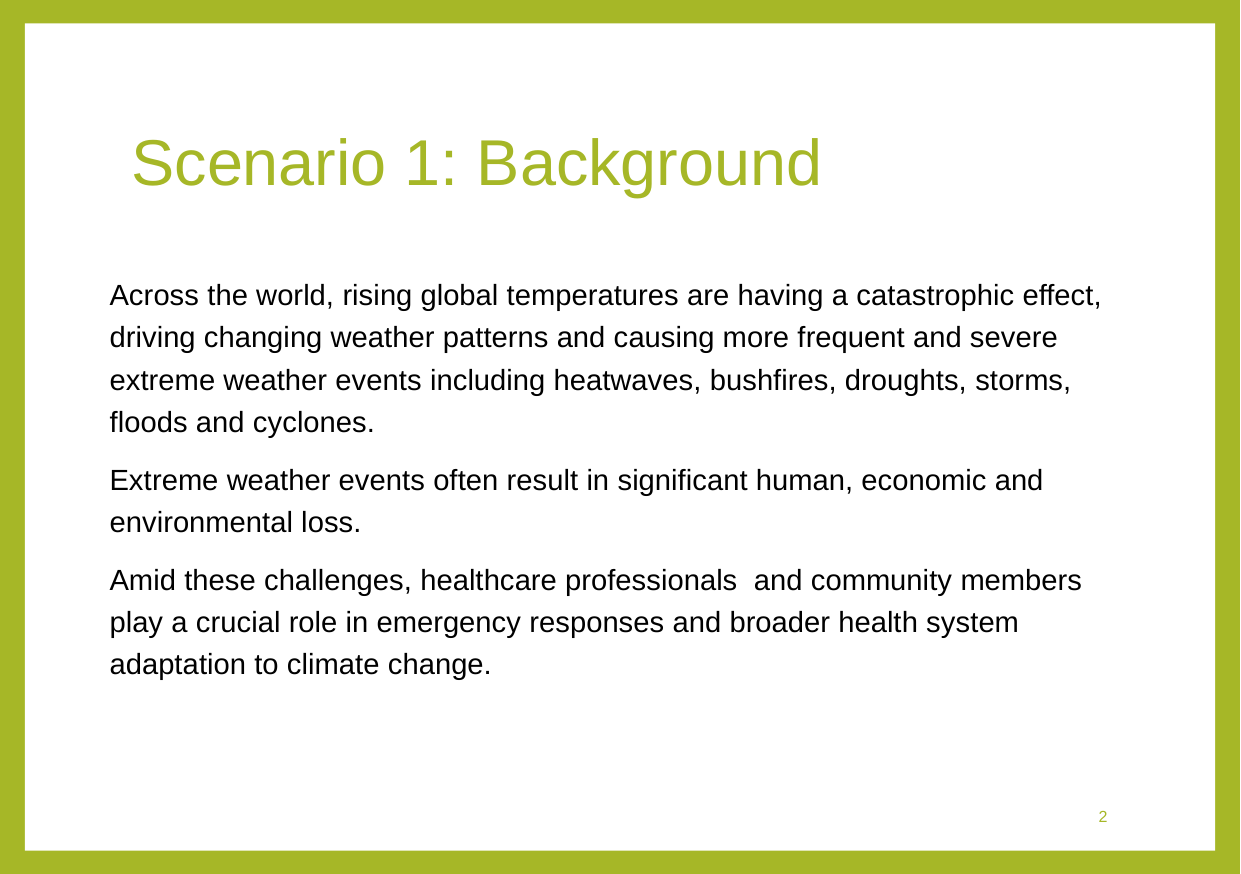

# Scenario 1: Background
Across the world, rising global temperatures are having a catastrophic effect, driving changing weather patterns and causing more frequent and severe extreme weather events including heatwaves, bushfires, droughts, storms, floods and cyclones.
Extreme weather events often result in significant human, economic and environmental loss.
Amid these challenges, healthcare professionals  and community members play a crucial role in emergency responses and broader health system adaptation to climate change.

2